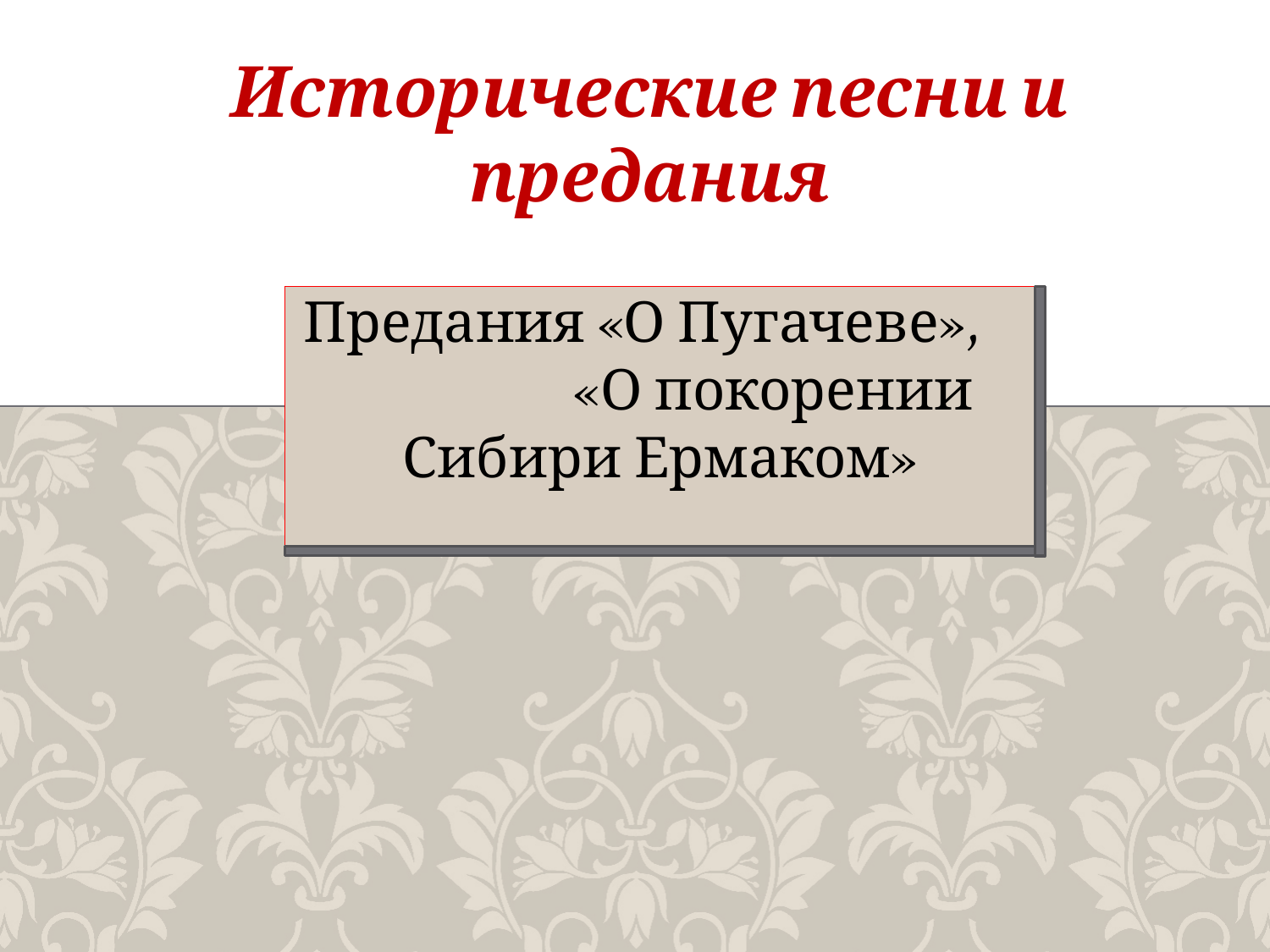

# Исторические песни и предания
Предания «О Пугачеве»,                      «О покорении Сибири Ермаком»